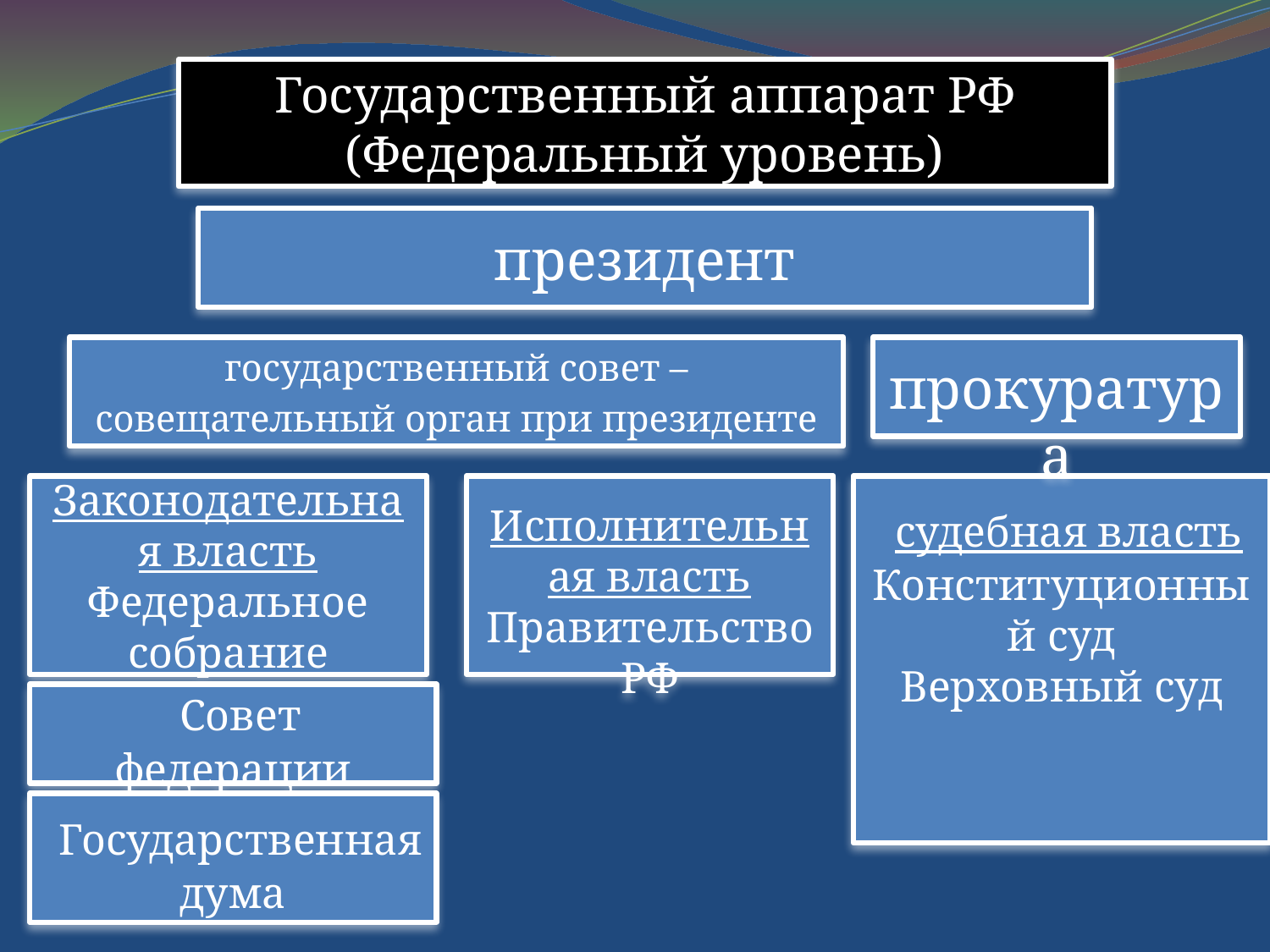

Государственный аппарат РФ (Федеральный уровень)
президент
 государственный совет –
совещательный орган при президенте
 прокуратура
Законодательная власть
Федеральное собрание
 Исполнительная власть
Правительство РФ
 судебная власть
Конституционный суд
Верховный суд

 Совет федерации
 Государственная дума